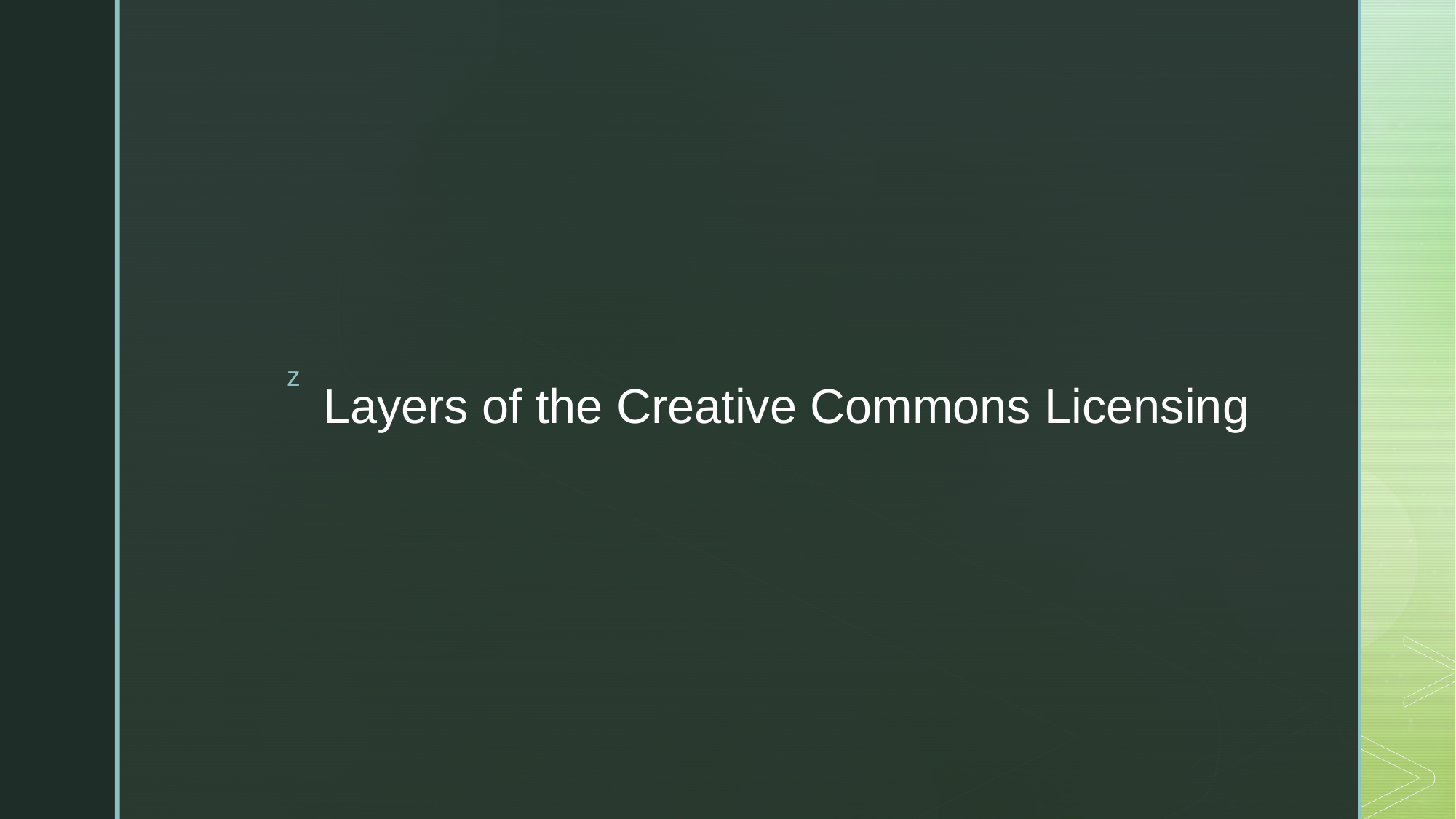

# Layers of the Creative Commons Licensing